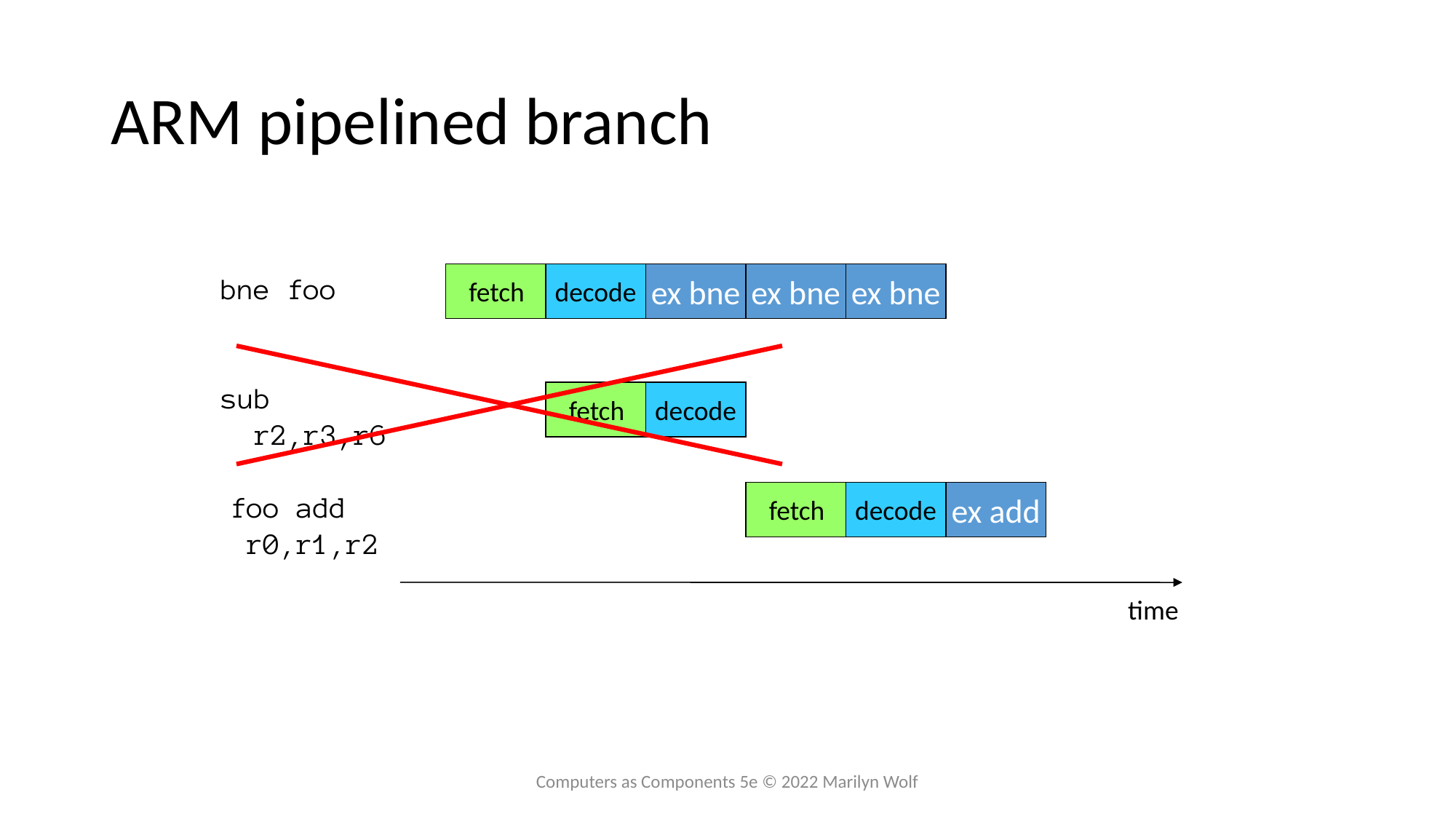

# ARM pipelined branch
bne foo
fetch
decode
ex bne
sub
  r2,r3,r6
fetch
decode
ex bne
ex bne

foo add
 r0,r1,r2
fetch
decode
ex add

time
Computers as Components 5e © 2022 Marilyn Wolf